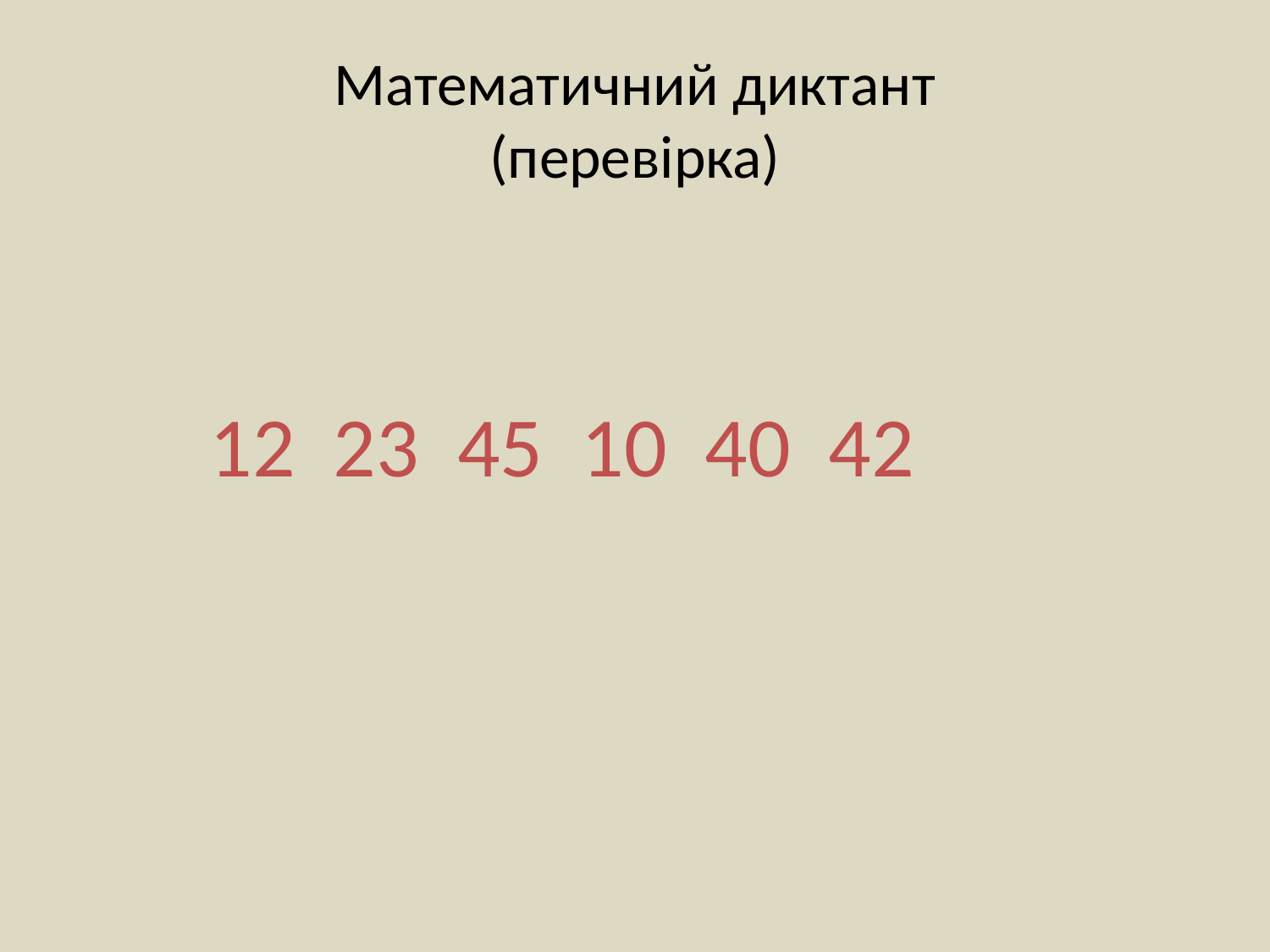

# Математичний диктант (перевірка)

       12  23  45  10  40  42